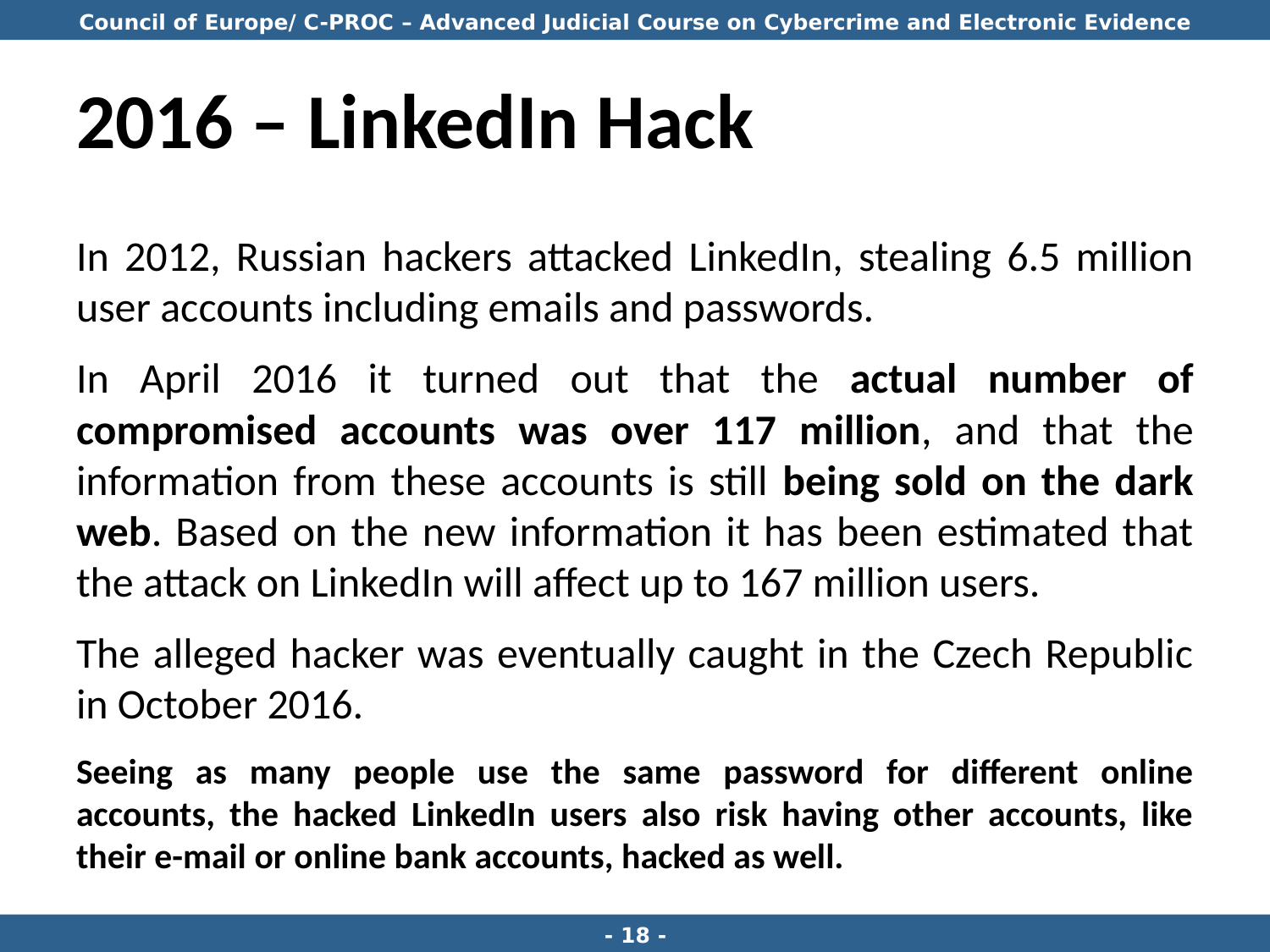

# 2016 – LinkedIn Hack
In 2012, Russian hackers attacked LinkedIn, stealing 6.5 million user accounts including emails and passwords.
In April 2016 it turned out that the actual number of compromised accounts was over 117 million, and that the information from these accounts is still being sold on the dark web. Based on the new information it has been estimated that the attack on LinkedIn will affect up to 167 million users.
The alleged hacker was eventually caught in the Czech Republic in October 2016.
Seeing as many people use the same password for different online accounts, the hacked LinkedIn users also risk having other accounts, like their e-mail or online bank accounts, hacked as well.